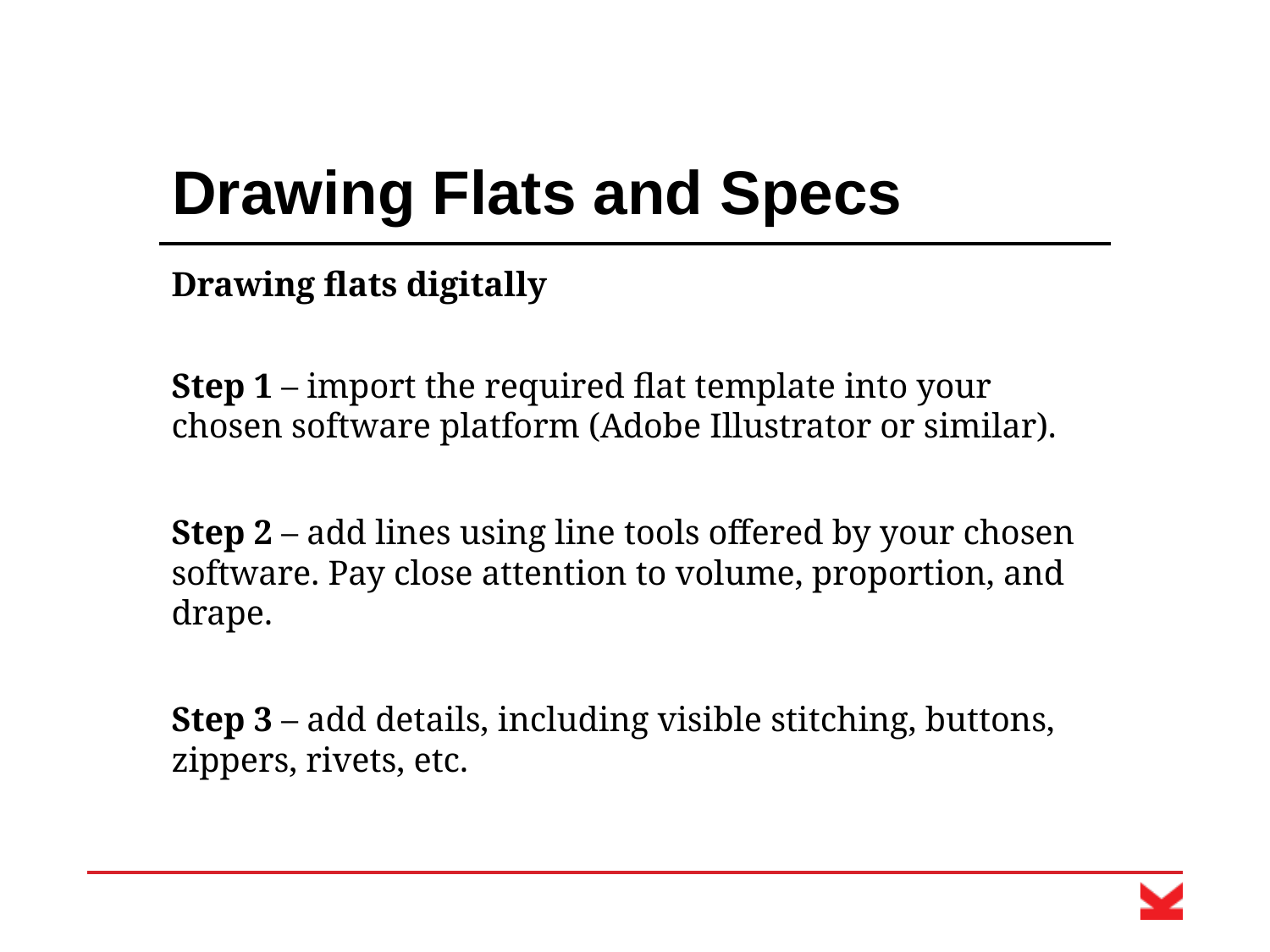

# Drawing Flats and Specs
Drawing flats digitally

Step 1 – import the required flat template into your chosen software platform (Adobe Illustrator or similar).

Step 2 – add lines using line tools offered by your chosen software. Pay close attention to volume, proportion, and drape.

Step 3 – add details, including visible stitching, buttons, zippers, rivets, etc.